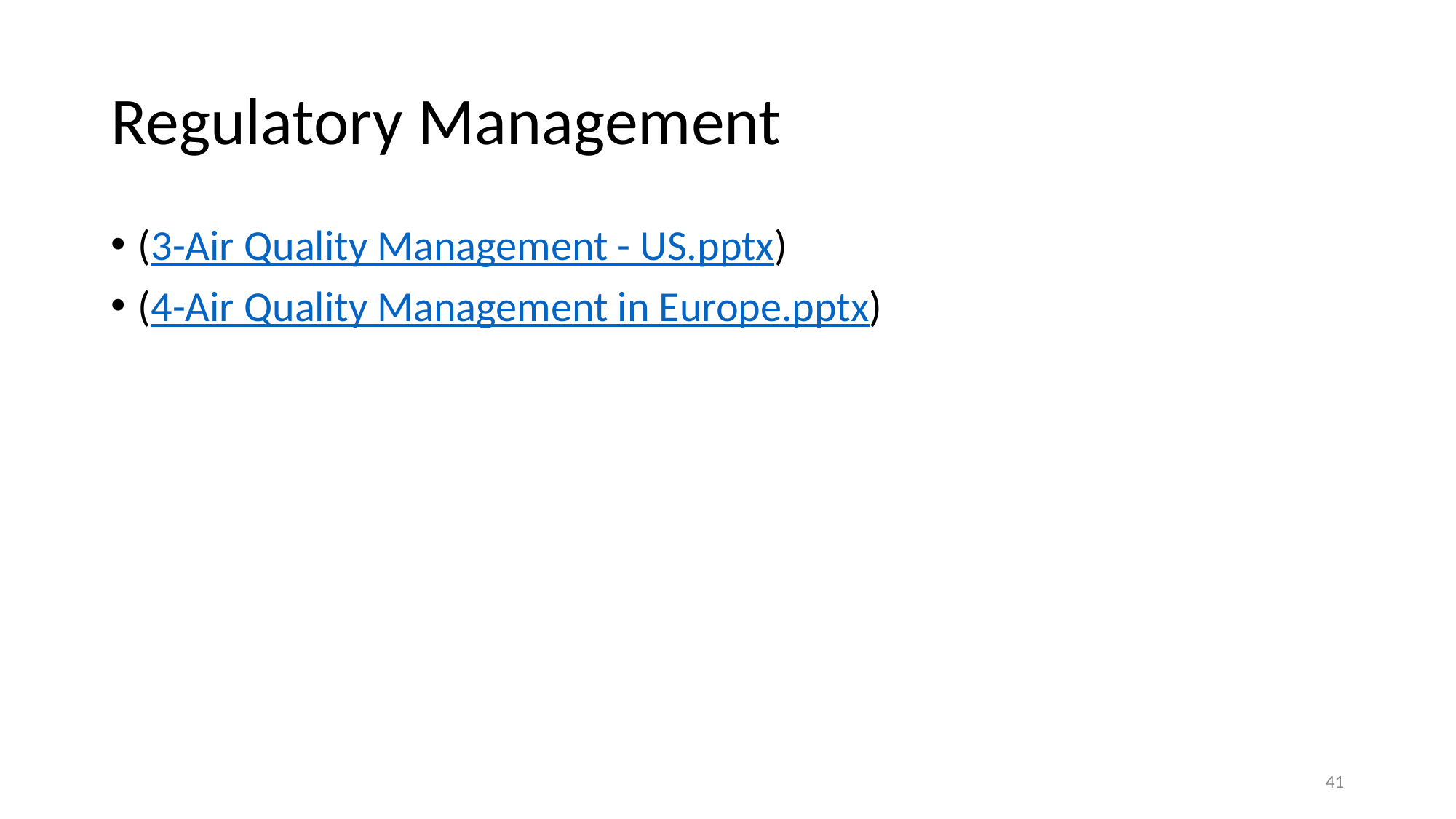

# Regulatory Management
(3-Air Quality Management - US.pptx)
(4-Air Quality Management in Europe.pptx)
41